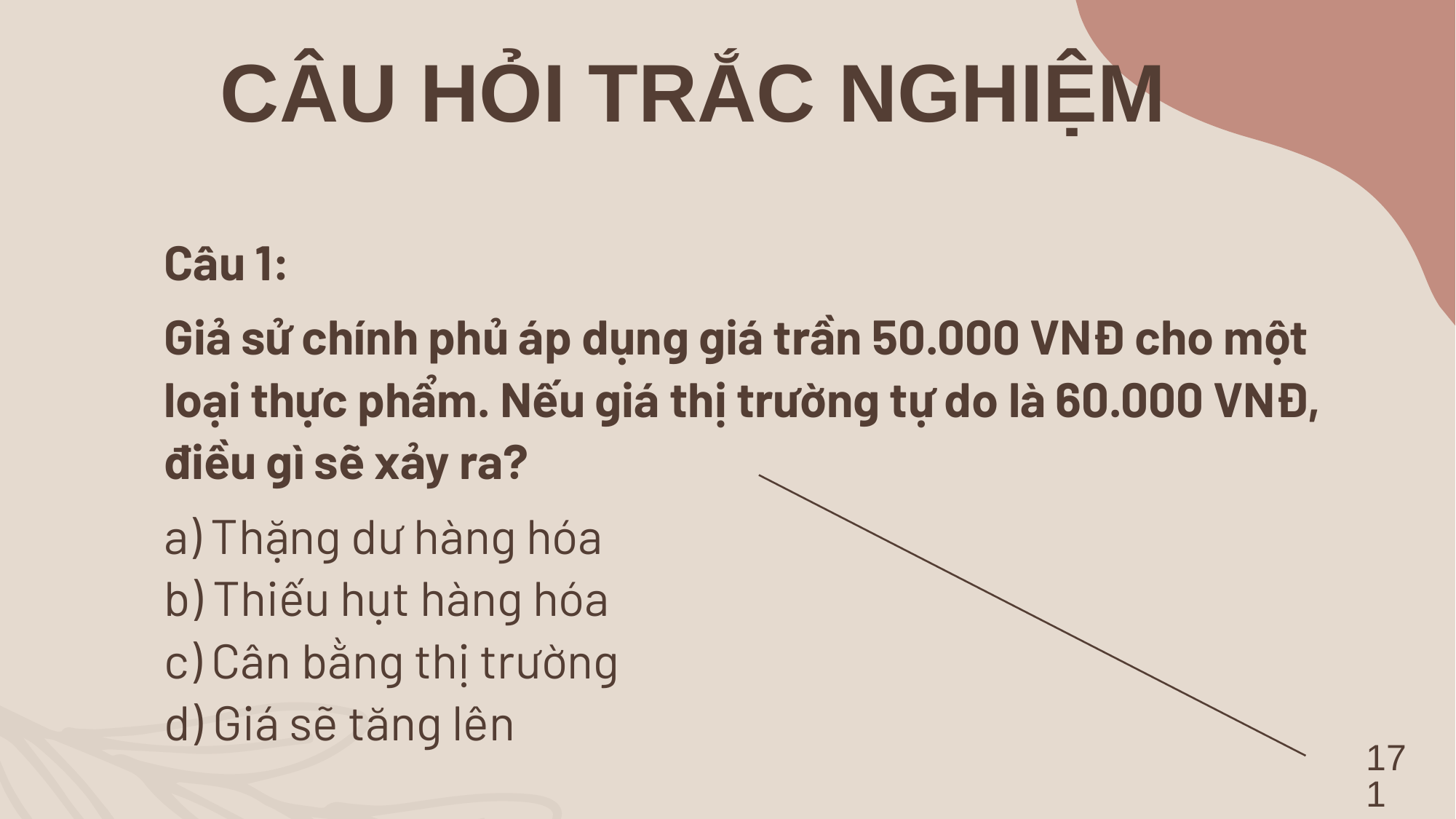

CÂU HỎI TRẮC NGHIỆM
Câu 1:
Giả sử chính phủ áp dụng giá trần 50.000 VNĐ cho một loại thực phẩm. Nếu giá thị trường tự do là 60.000 VNĐ, điều gì sẽ xảy ra?
a) Thặng dư hàng hóa
b) Thiếu hụt hàng hóa
c) Cân bằng thị trường
d) Giá sẽ tăng lên
171